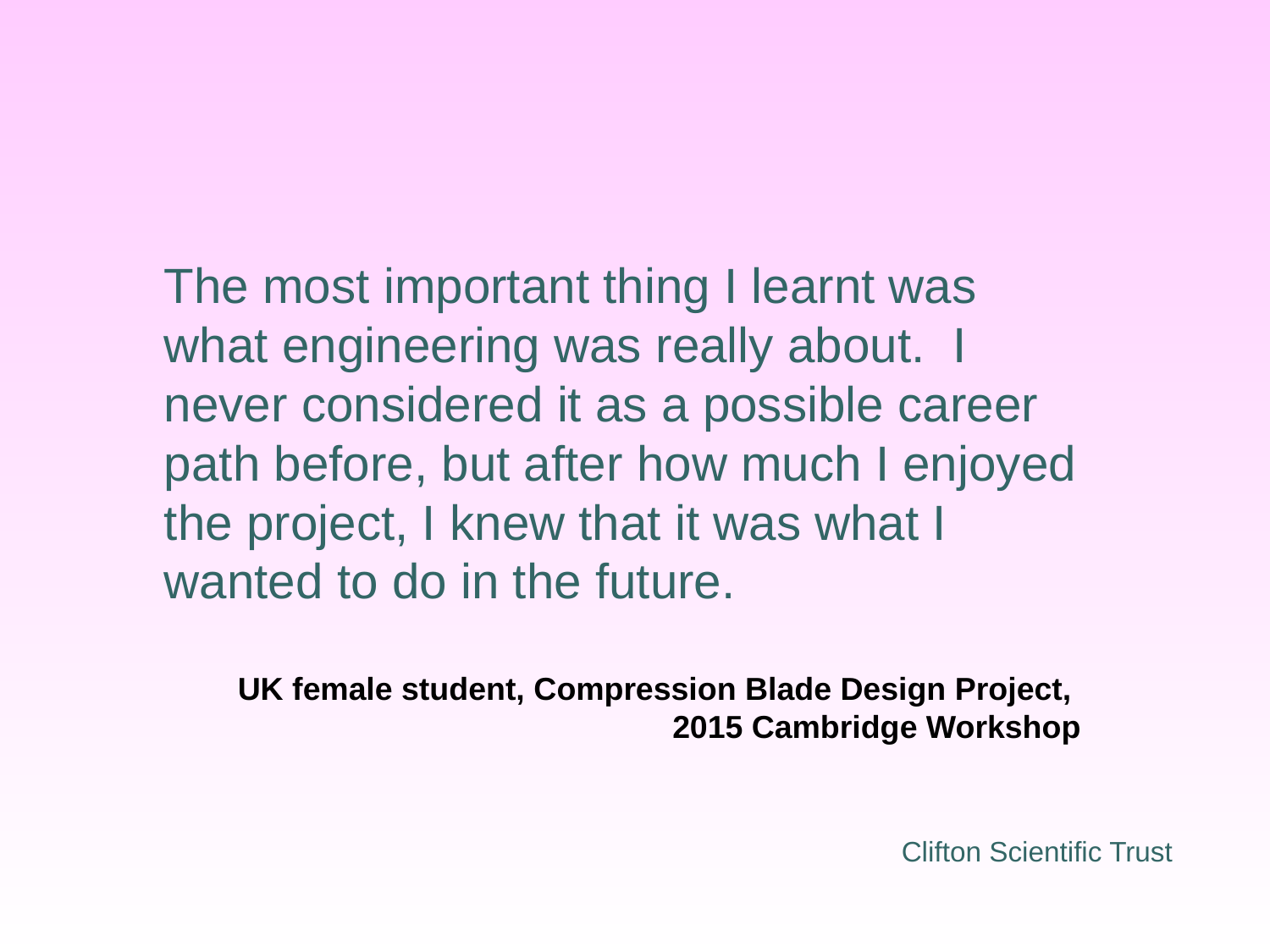

The most important thing I learnt was what engineering was really about.  I never considered it as a possible career path before, but after how much I enjoyed the project, I knew that it was what I wanted to do in the future.

UK female student, Compression Blade Design Project,
2015 Cambridge Workshop
Clifton Scientific Trust